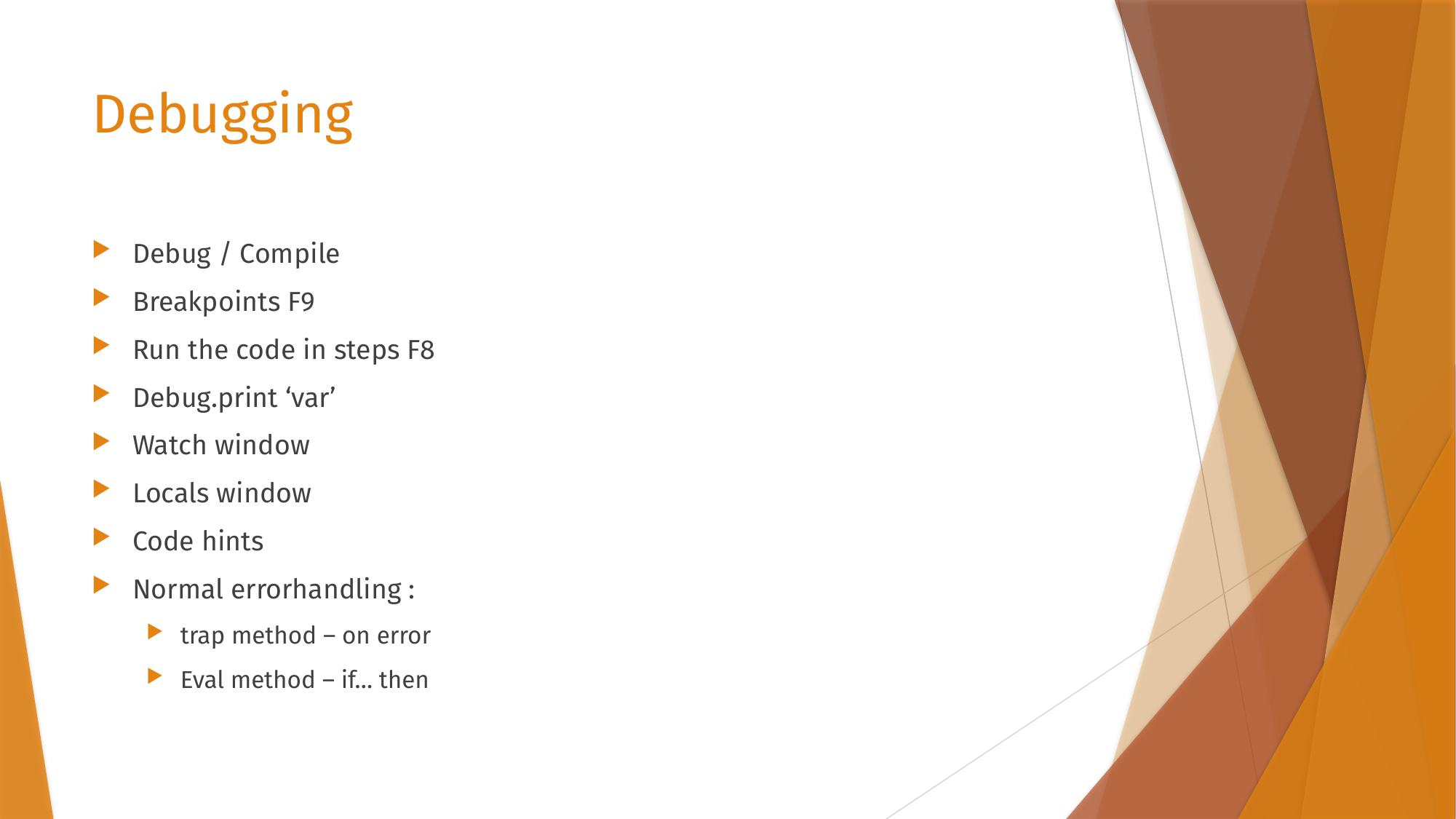

# Debugging
Debug / Compile
Breakpoints F9
Run the code in steps F8
Debug.print ‘var’
Watch window
Locals window
Code hints
Normal errorhandling :
trap method – on error
Eval method – if… then